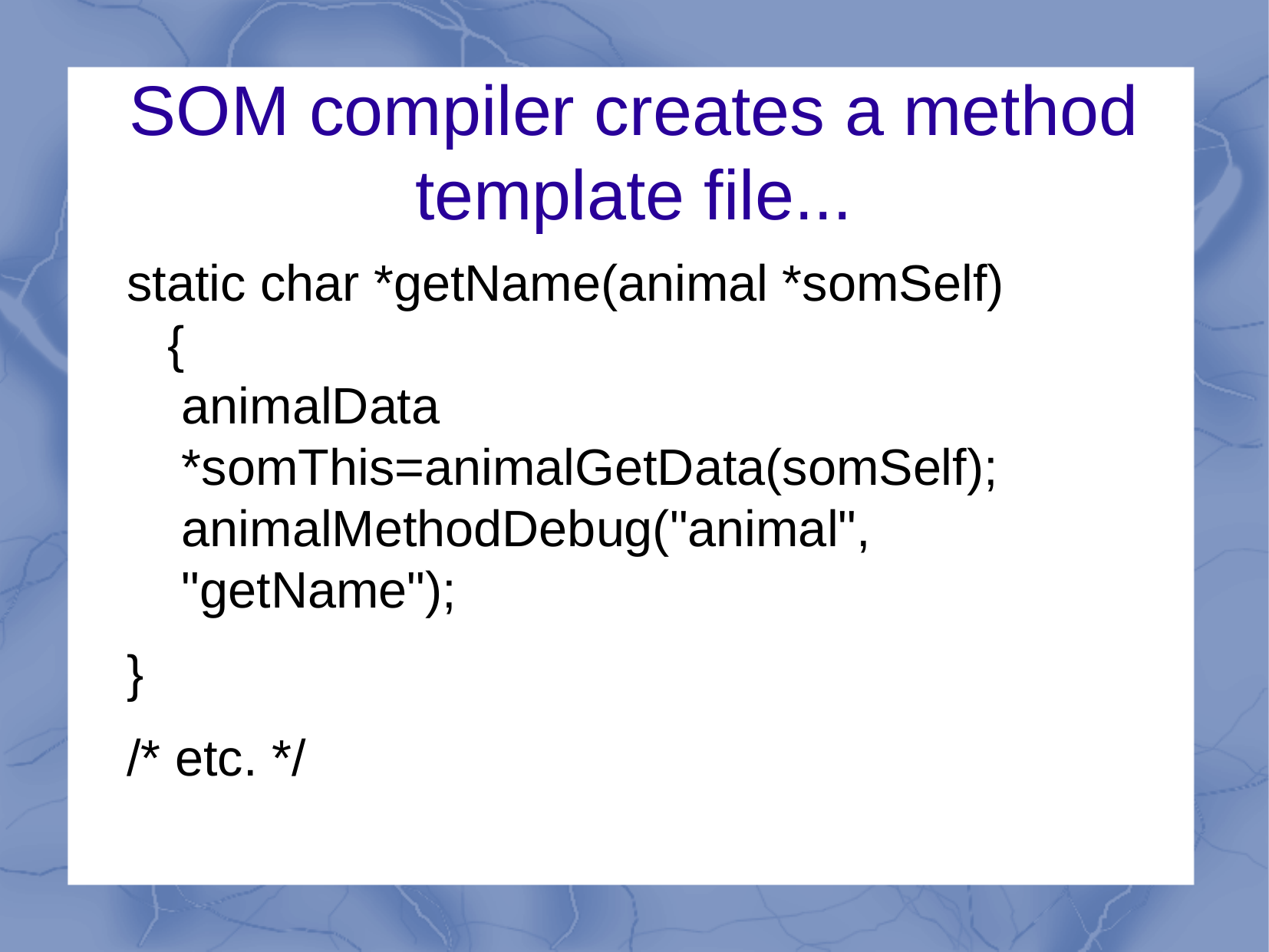

SOM compiler creates a method
template file...
static char *getName(animal *somSelf)
{
 animalData
 *somThis=animalGetData(somSelf);
 animalMethodDebug("animal",
 "getName");
}
/* etc. */